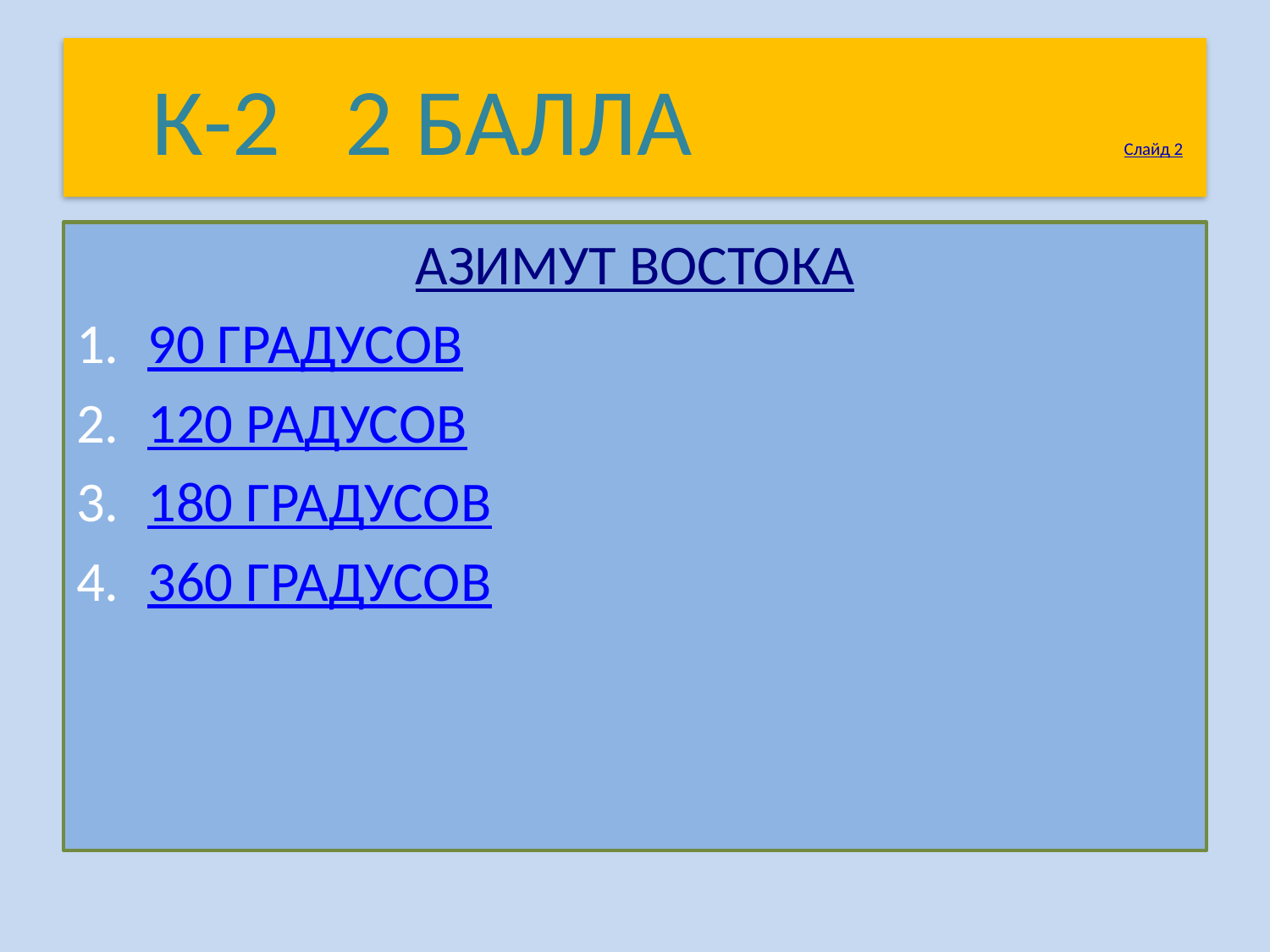

# К-2   2 БАЛЛА                    Слайд 2
АЗИМУТ ВОСТОКА
90 ГРАДУСОВ
120 РАДУСОВ
180 ГРАДУСОВ
360 ГРАДУСОВ